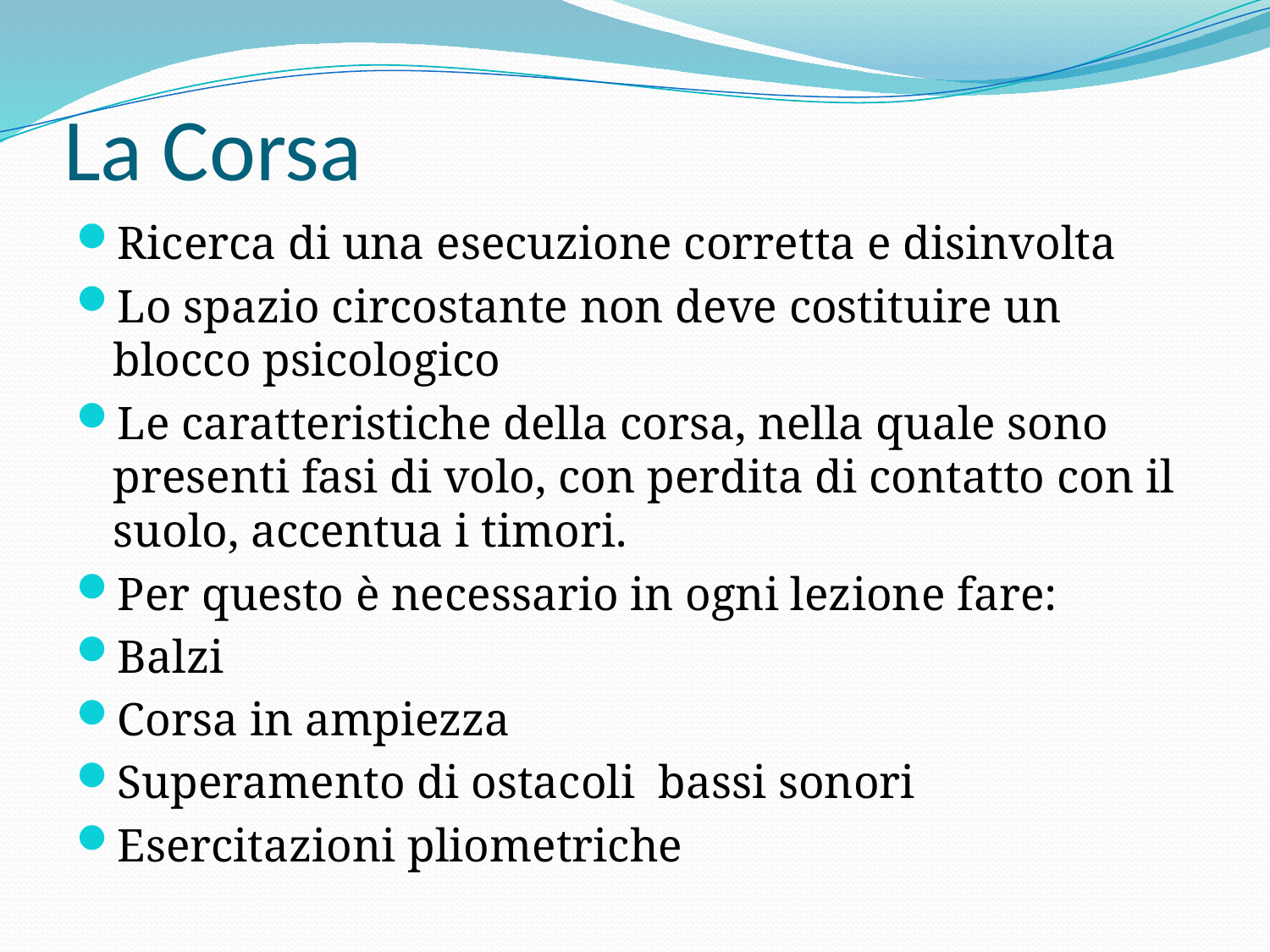

# La Corsa
Ricerca di una esecuzione corretta e disinvolta
Lo spazio circostante non deve costituire un blocco psicologico
Le caratteristiche della corsa, nella quale sono presenti fasi di volo, con perdita di contatto con il suolo, accentua i timori.
Per questo è necessario in ogni lezione fare:
Balzi
Corsa in ampiezza
Superamento di ostacoli  bassi sonori
Esercitazioni pliometriche